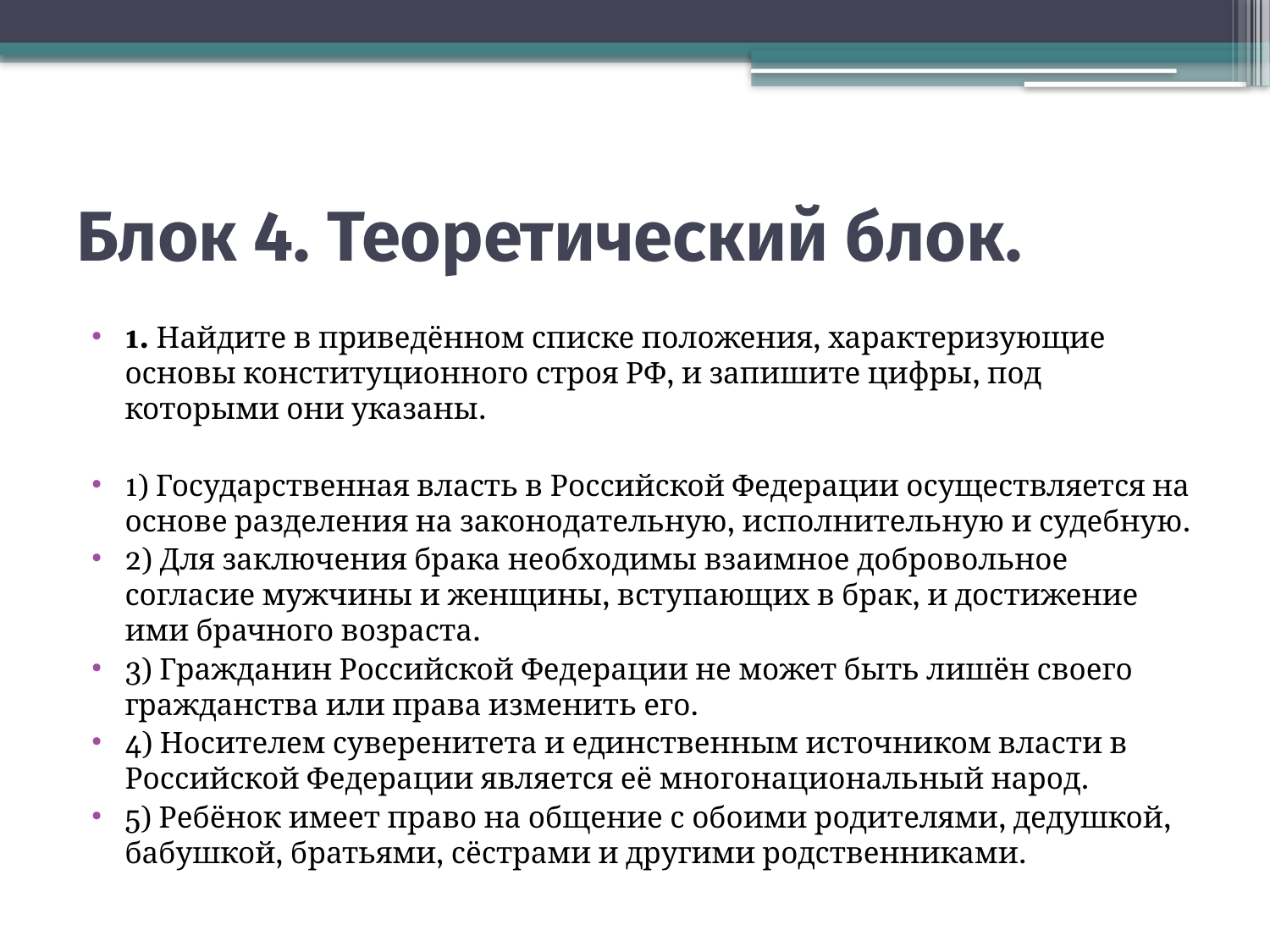

# Блок 4. Теоретический блок.
1. Найдите в приведённом списке положения, характеризующие основы конституционного строя РФ, и запишите цифры, под которыми они указаны.

1) Государственная власть в Российской Федерации осуществляется на основе разделения на законодательную, исполнительную и судебную.
2) Для заключения брака необходимы взаимное добровольное согласие мужчины и женщины, вступающих в брак, и достижение ими брачного возраста.
3) Гражданин Российской Федерации не может быть лишён своего гражданства или права изменить его.
4) Носителем суверенитета и единственным источником власти в Российской Федерации является её многонациональный народ.
5) Ребёнок имеет право на общение с обоими родителями, дедушкой, бабушкой, братьями, сёстрами и другими родственниками.